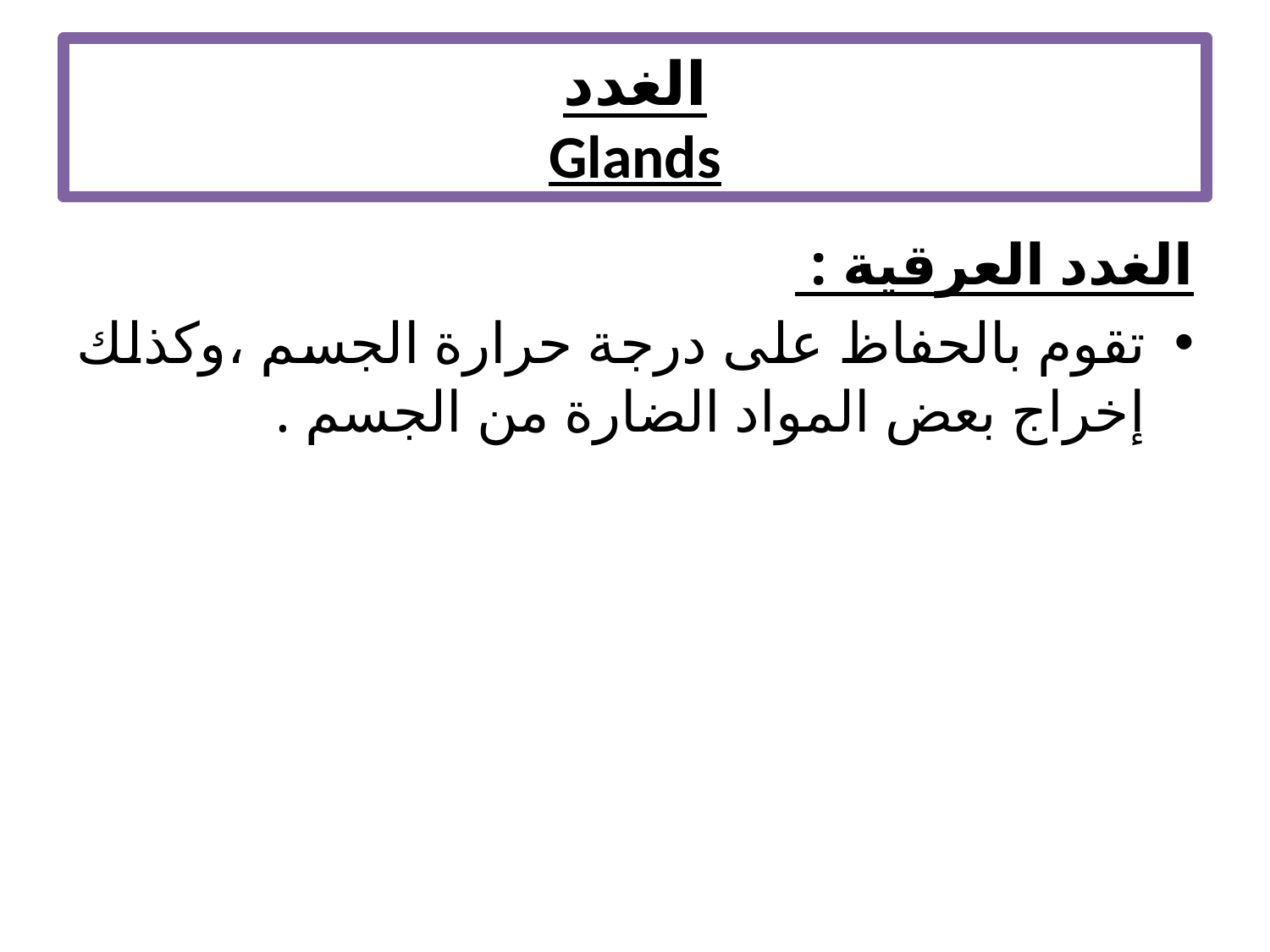

# الغدد Glands
الغدد العرقية :
تقوم بالحفاظ على درجة حرارة الجسم ،وكذلك إخراج بعض المواد الضارة من الجسم .